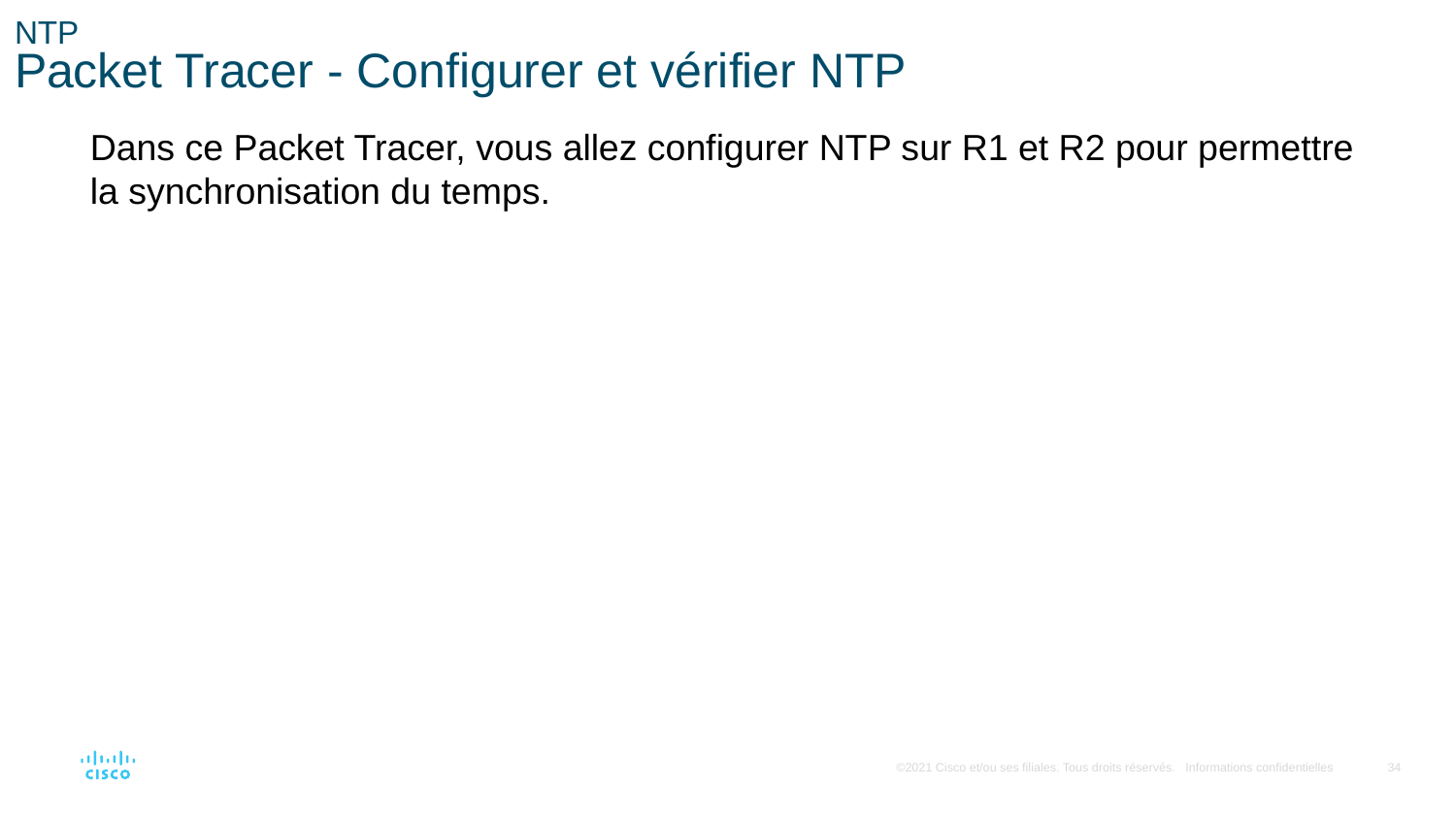

# NTP Packet Tracer - Configurer et vérifier NTP
Dans ce Packet Tracer, vous allez configurer NTP sur R1 et R2 pour permettre la synchronisation du temps.